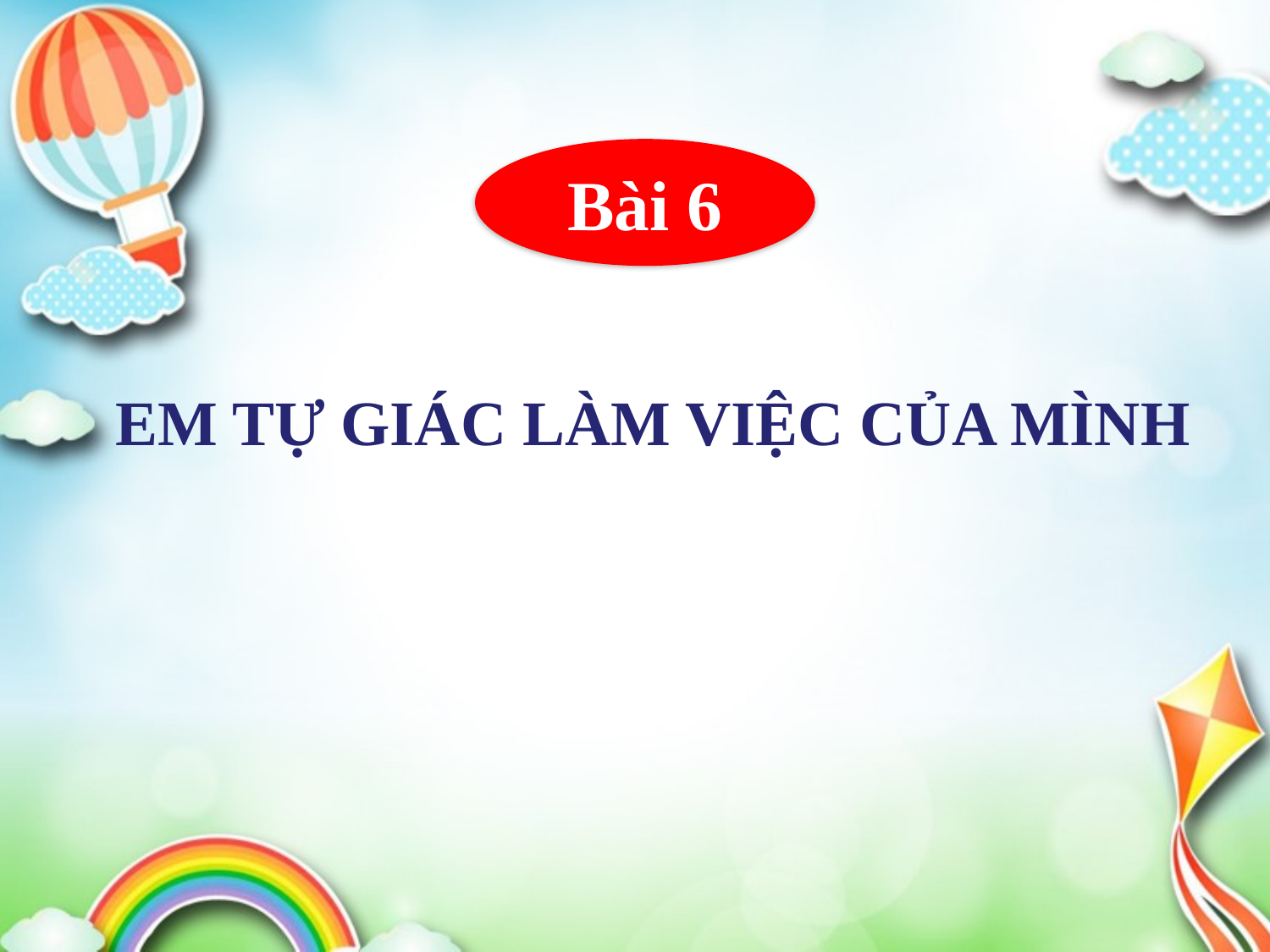

Bài 6
EM TỰ GIÁC LÀM VIỆC CỦA MÌNH